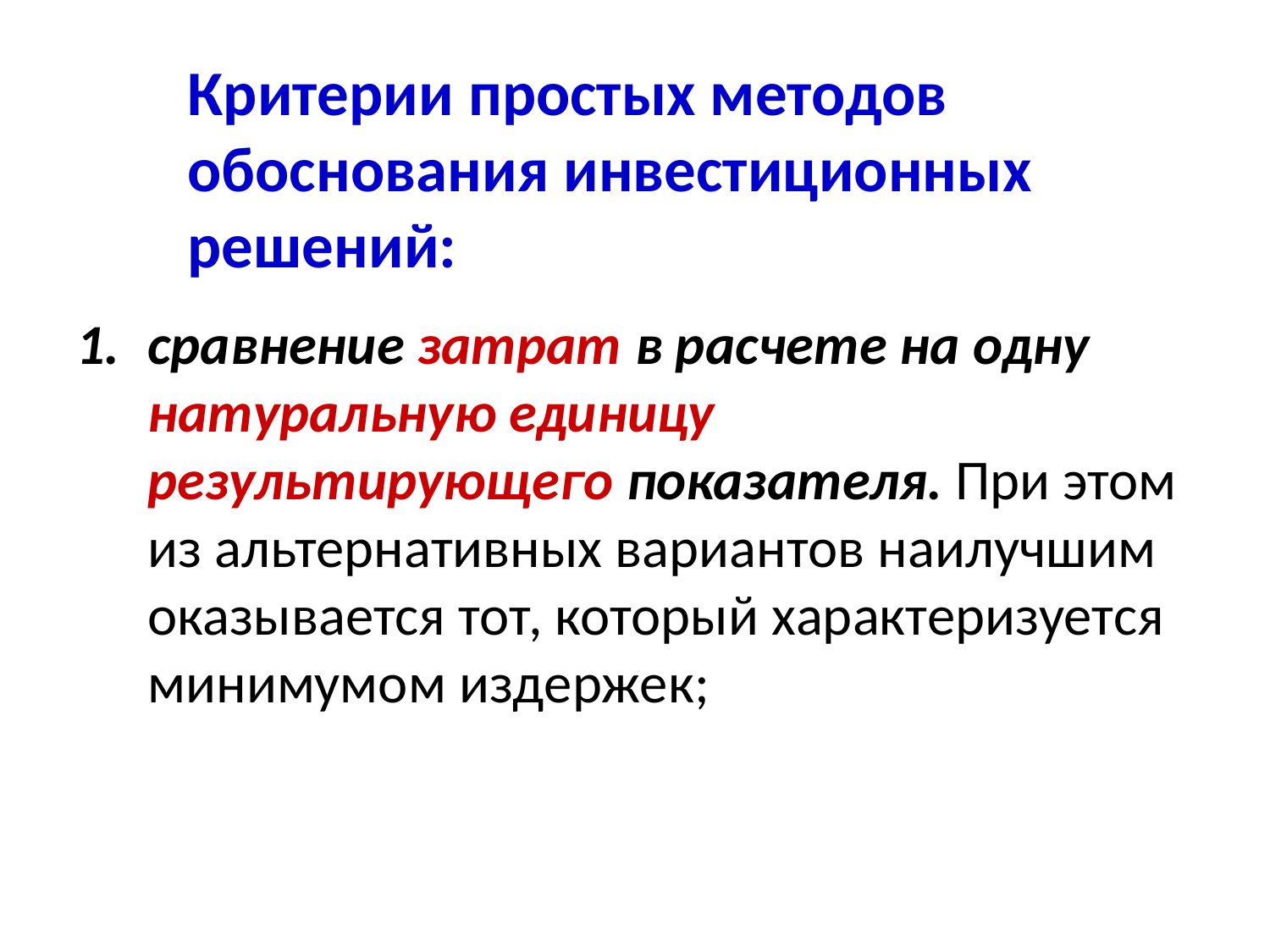

# Критерии простых методов обоснования инвестиционных решений:

сравнение затрат в расчете на одну натуральную единицу результирующего показателя. При этом из альтернативных вариантов наилучшим оказывается тот, который характеризуется минимумом издержек;